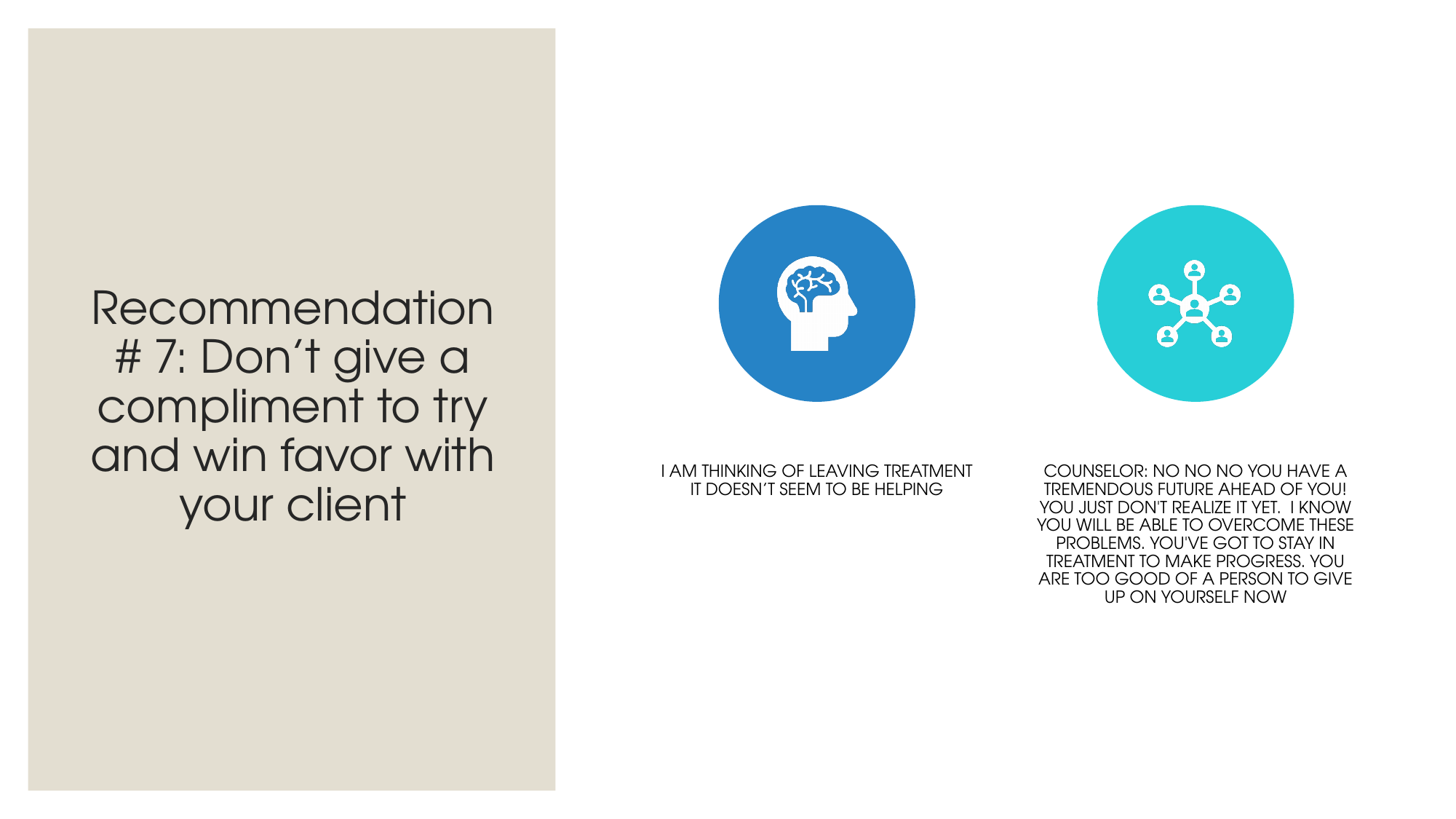

# Recommendation # 7: Don’t give a compliment to try and win favor with your client
I am thinking of leaving treatment It doesn’t seem to be helping
Counselor: No no no You have a tremendous future ahead of you! You just don't realize it yet.  I know you will be able to overcome these problems. You've got to stay in treatment to make progress. You are too good of a person to give up on yourself now